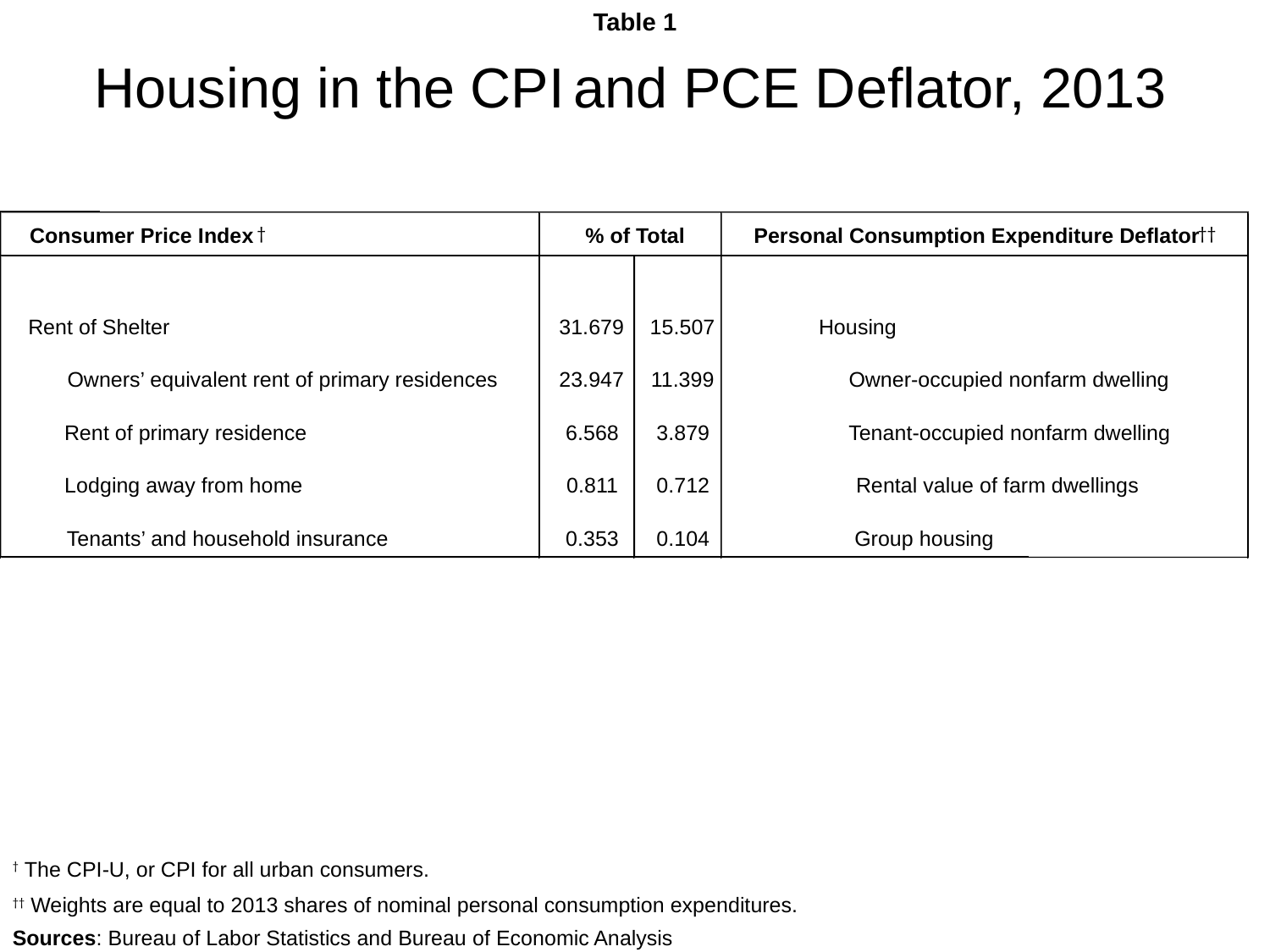

Table 1
Housing in the CPI and PCE Deflator, 2013

Consumer Price Index
% of Total
    Personal Consumption Expenditure Deflator

Rent of Shelter
31.679
15.507
Housing
Owners’ equivalent rent of primary residences
23.947
11.399
Owner-occupied nonfarm dwelling
Rent of primary residence
6.568
3.879
Tenant-occupied nonfarm dwelling
Lodging away from home
0.811
0.712
Rental value of farm dwellings
Tenants’ and household insurance
0.353
0.104
Group housing

†
††
† The CPI-U, or CPI for all urban consumers.
†† Weights are equal to 2013 shares of nominal personal consumption expenditures.
Sources: Bureau of Labor Statistics and Bureau of Economic Analysis